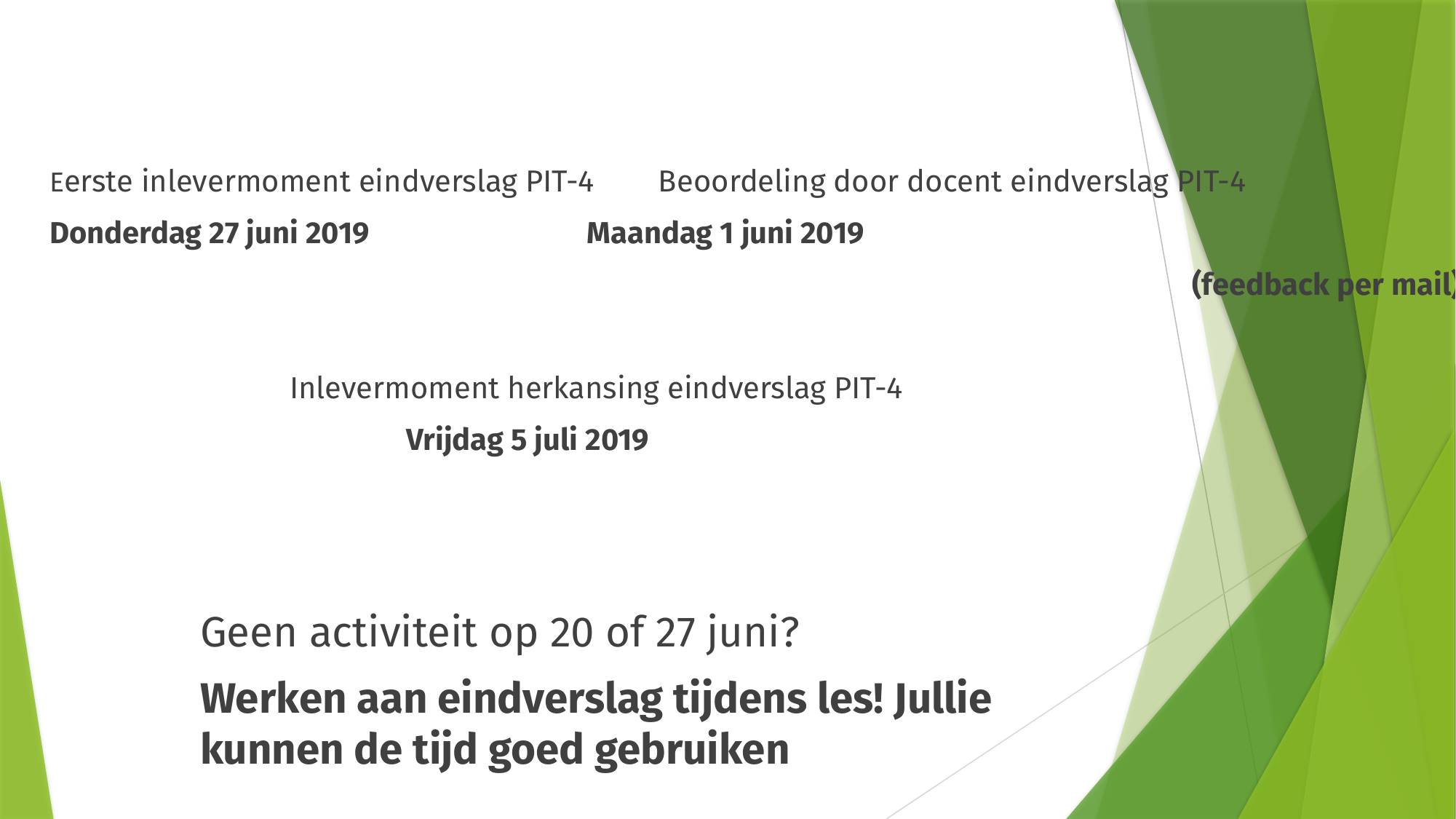

#
Eerste inlevermoment eindverslag PIT-4        Beoordeling door docent eindverslag PIT-4
Donderdag 27 juni 2019                              Maandag 1 juni 2019
										       (feedback per mail)

                                 Inlevermoment herkansing eindverslag PIT-4
                                                 Vrijdag 5 juli 2019

Geen activiteit op 20 of 27 juni?
Werken aan eindverslag tijdens les! Jullie kunnen de tijd goed gebruiken